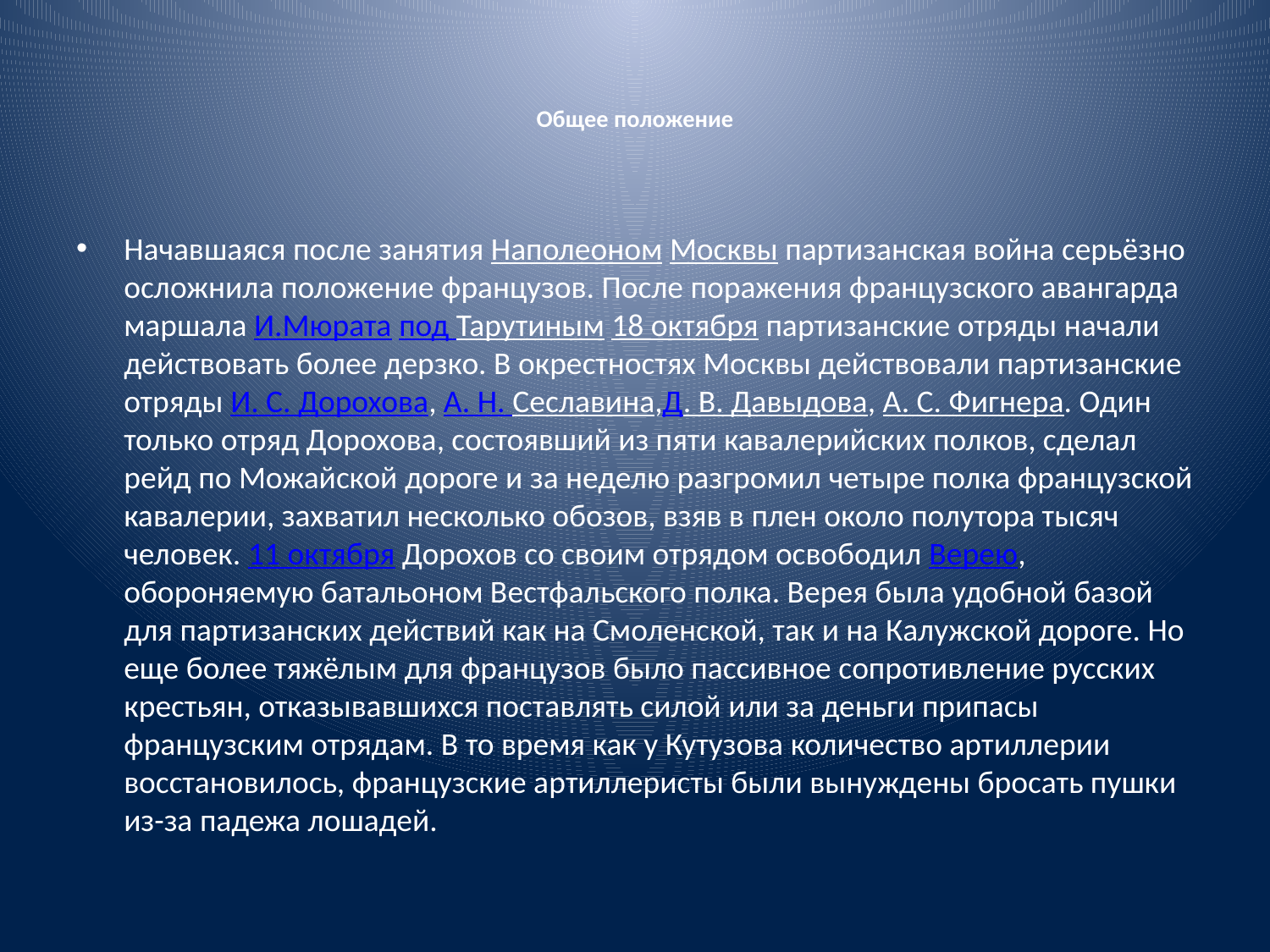

# Общее положение
Начавшаяся после занятия Наполеоном Москвы партизанская война серьёзно осложнила положение французов. После поражения французского авангарда маршала И.Мюрата под Тарутиным 18 октября партизанские отряды начали действовать более дерзко. В окрестностях Москвы действовали партизанские отряды И. С. Дорохова, А. Н. Сеславина,Д. В. Давыдова, А. С. Фигнера. Один только отряд Дорохова, состоявший из пяти кавалерийских полков, сделал рейд по Можайской дороге и за неделю разгромил четыре полка французской кавалерии, захватил несколько обозов, взяв в плен около полутора тысяч человек. 11 октября Дорохов со своим отрядом освободил Верею, обороняемую батальоном Вестфальского полка. Верея была удобной базой для партизанских действий как на Смоленской, так и на Калужской дороге. Но еще более тяжёлым для французов было пассивное сопротивление русских крестьян, отказывавшихся поставлять силой или за деньги припасы французским отрядам. В то время как у Кутузова количество артиллерии восстановилось, французские артиллеристы были вынуждены бросать пушки из-за падежа лошадей.